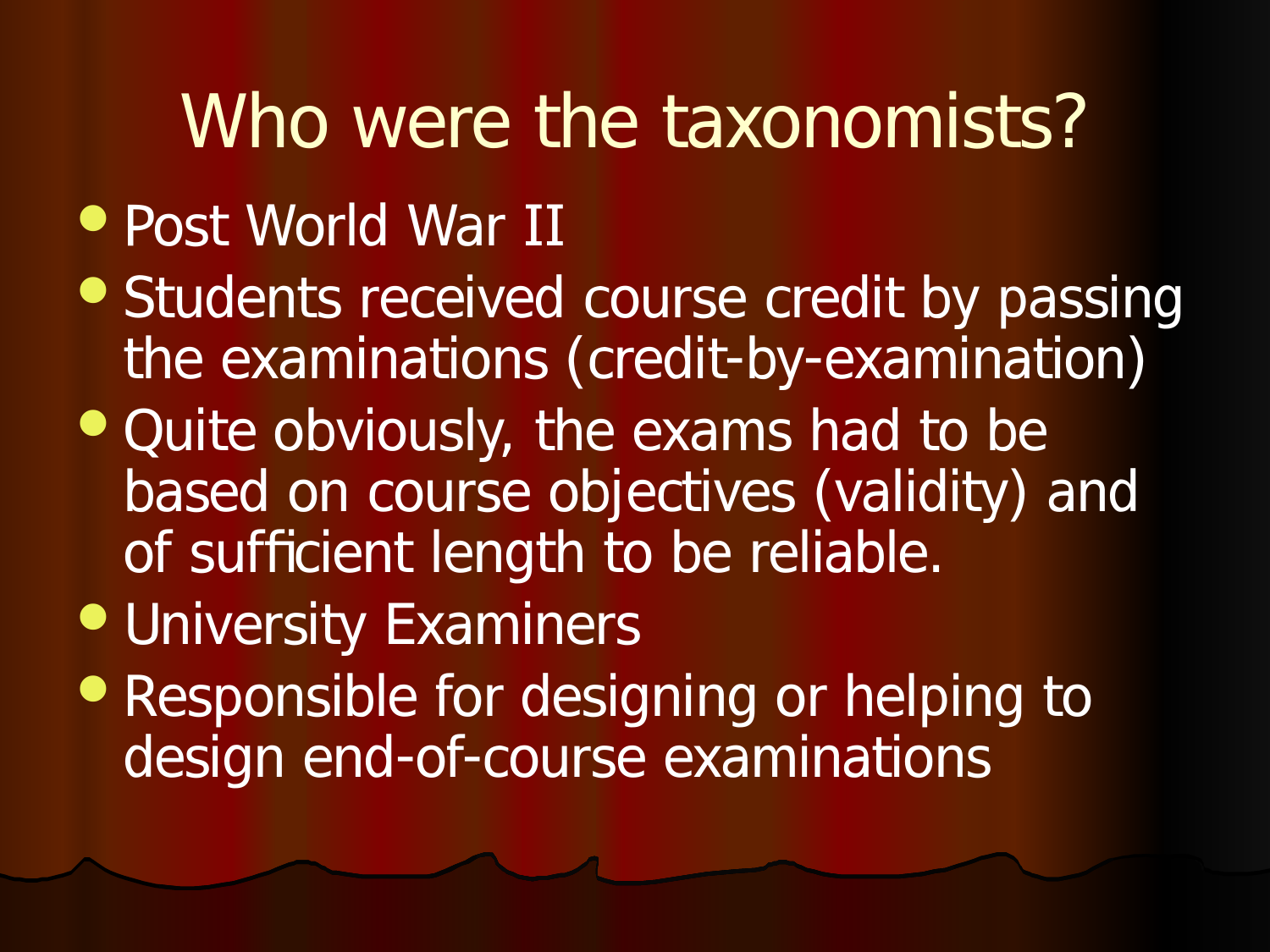

# Who were the taxonomists?
Post World War II
Students received course credit by passing the examinations (credit-by-examination)
Quite obviously, the exams had to be based on course objectives (validity) and of sufficient length to be reliable.
University Examiners
Responsible for designing or helping to design end-of-course examinations